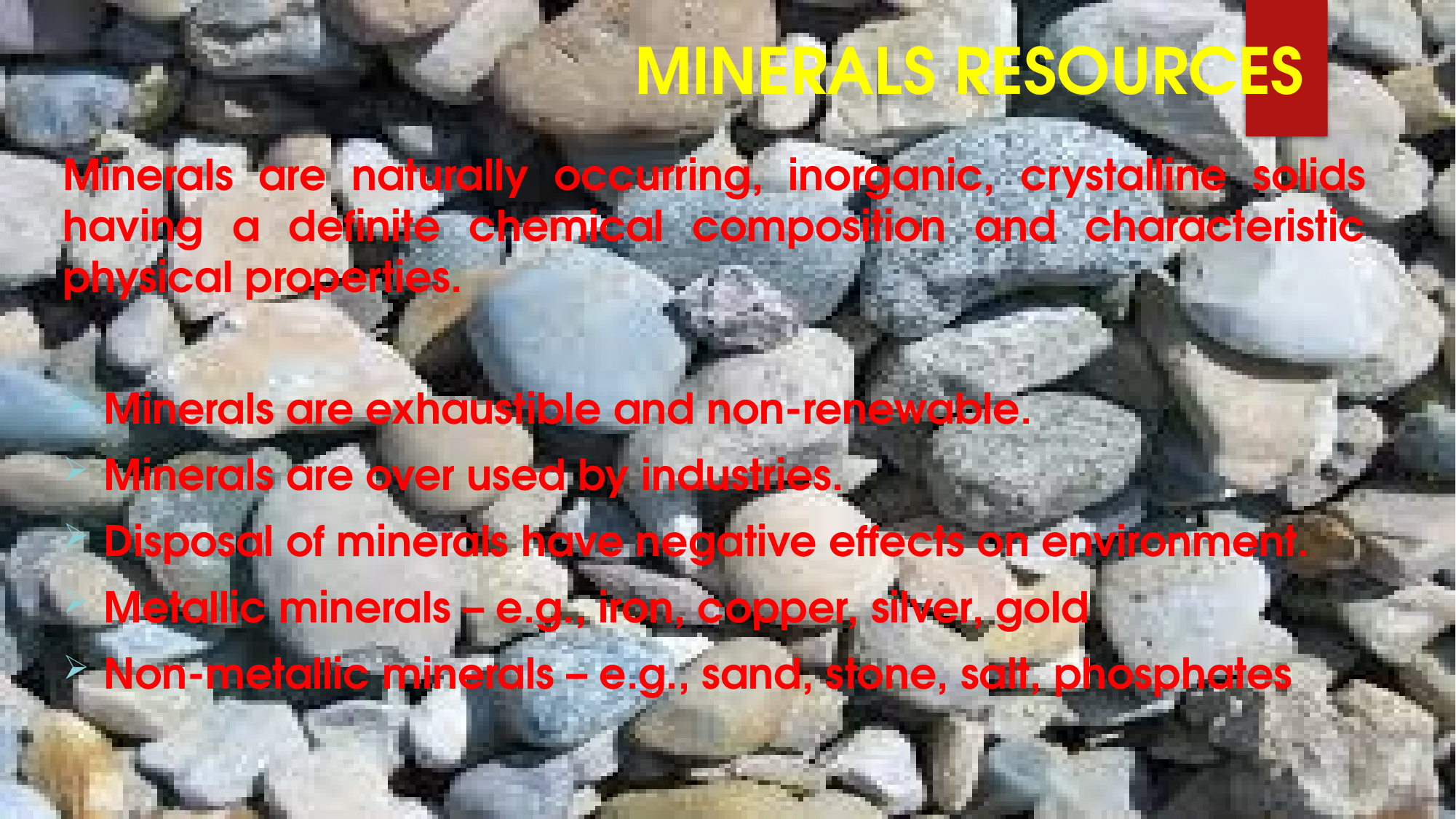

# MINERALS RESOURCES
Minerals are naturally occurring, inorganic, crystalline solids having a definite chemical composition and characteristic physical properties.

Minerals are exhaustible and non-renewable.
Minerals are over used by industries.
Disposal of minerals have negative effects on environment.
Metallic minerals – e.g., iron, copper, silver, gold
Non-metallic minerals – e.g., sand, stone, salt, phosphates